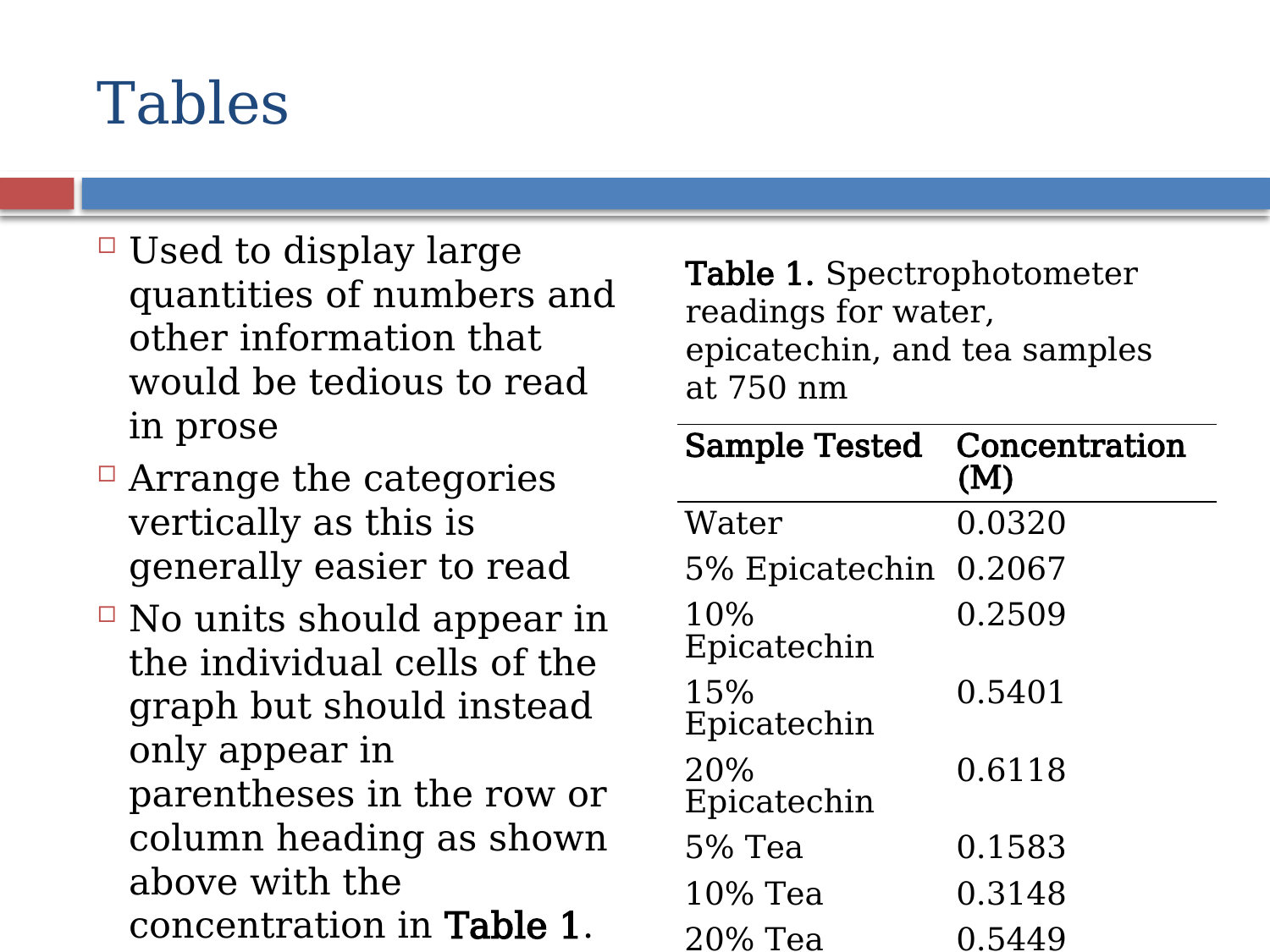

# Tables
Used to display large quantities of numbers and other information that would be tedious to read in prose
Arrange the categories vertically as this is generally easier to read
No units should appear in the individual cells of the graph but should instead only appear in parentheses in the row or column heading as shown above with the concentration in Table 1.

Table 1. Spectrophotometer readings for water, epicatechin, and tea samples at 750 nm

| Sample Tested | Concentration (M) |
| --- | --- |
| Water | 0.0320 |
| 5% Epicatechin | 0.2067 |
| 10% Epicatechin | 0.2509 |
| 15% Epicatechin | 0.5401 |
| 20% Epicatechin | 0.6118 |
| 5% Tea | 0.1583 |
| 10% Tea | 0.3148 |
| 20% Tea | 0.5449 |